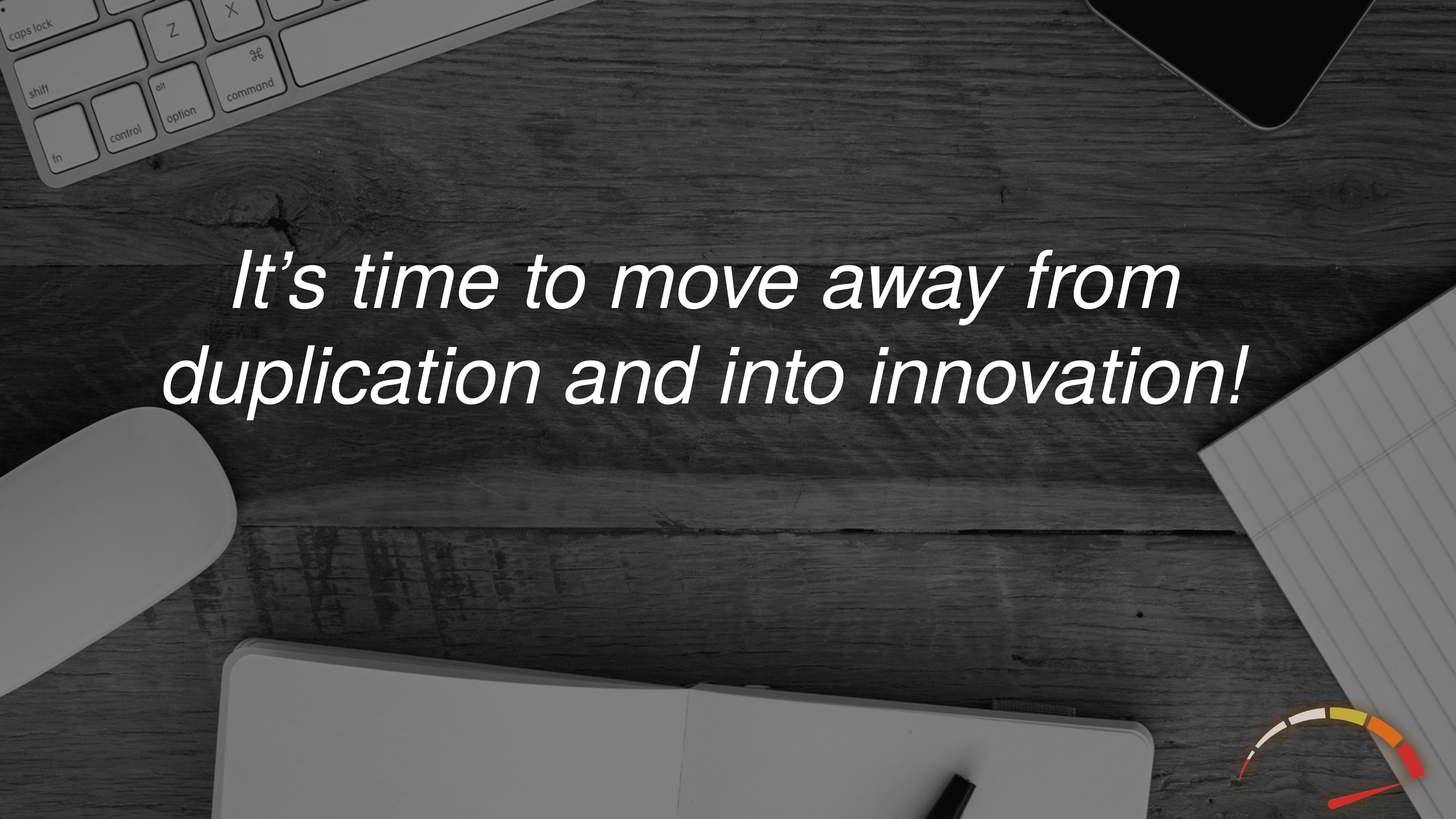

It’s time to move away from
duplication and into innovation!